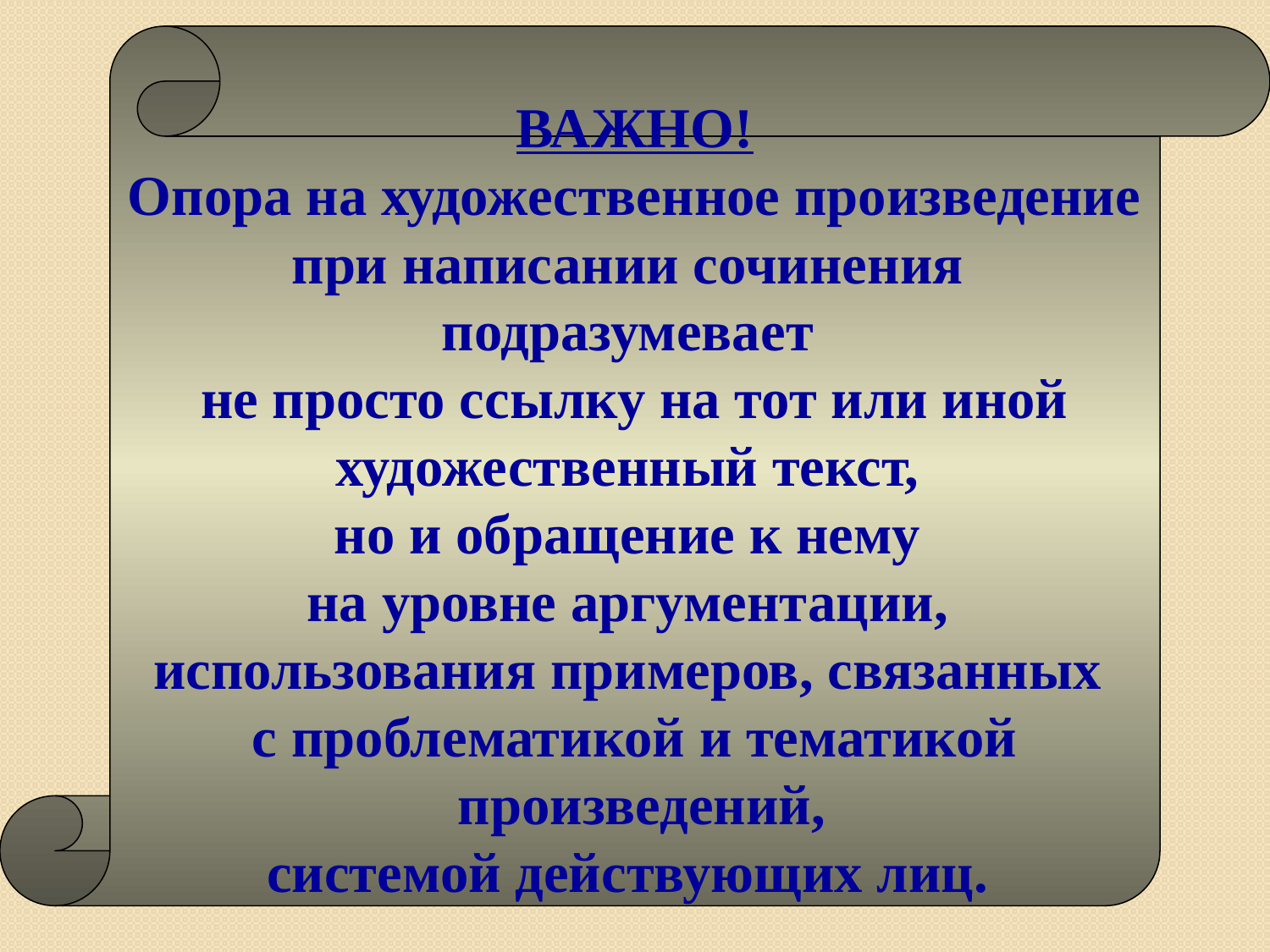

ВАЖНО!
 Опора на художественное произведение
при написании сочинения
подразумевает
не просто ссылку на тот или иной
художественный текст,
но и обращение к нему
на уровне аргументации,
использования примеров, связанных
с проблематикой и тематикой
 произведений,
системой действующих лиц.